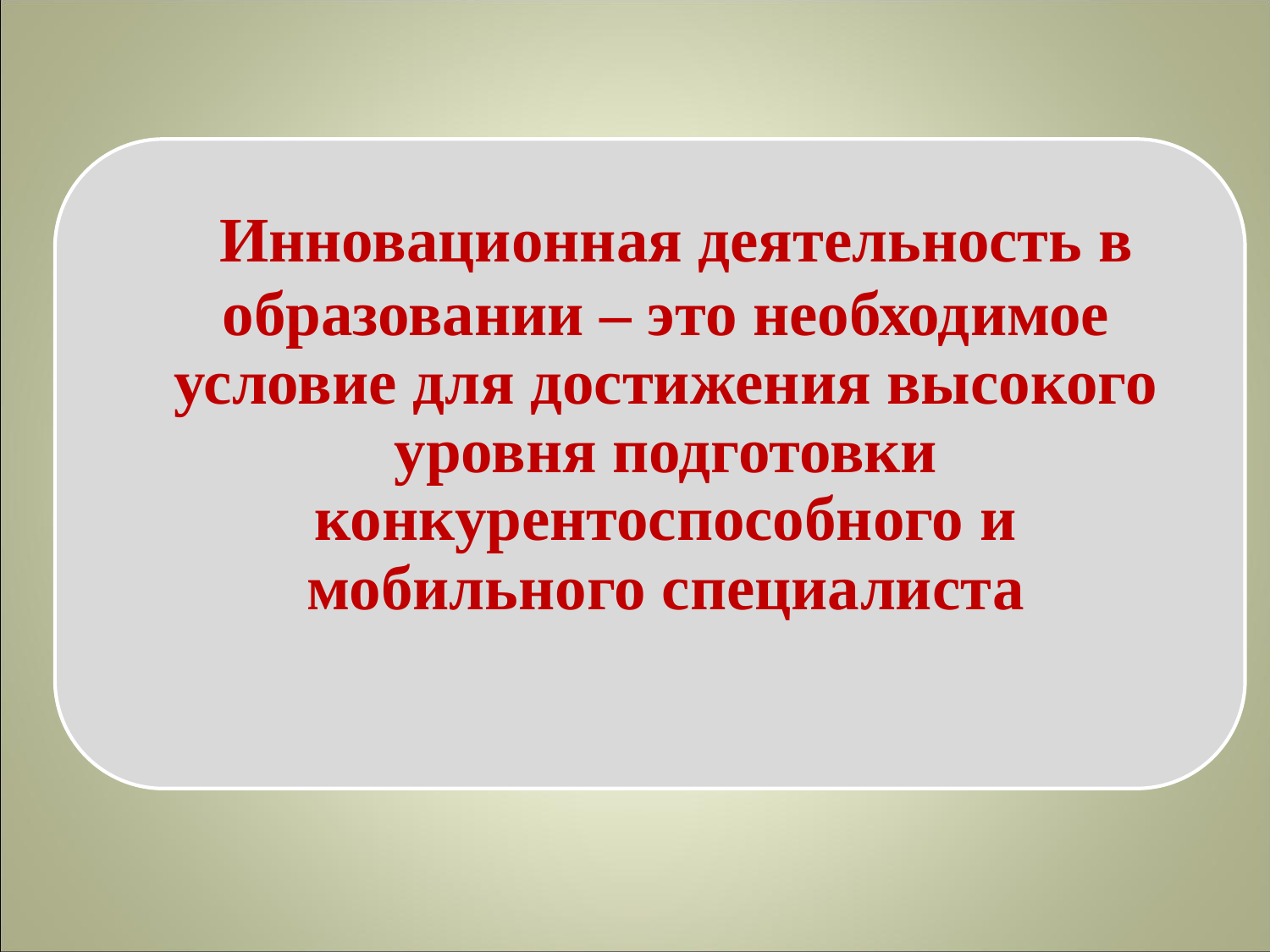

Инновационная деятельность в образовании – это необходимое условие для достижения высокого уровня подготовки конкурентоспособного и мобильного специалиста

#